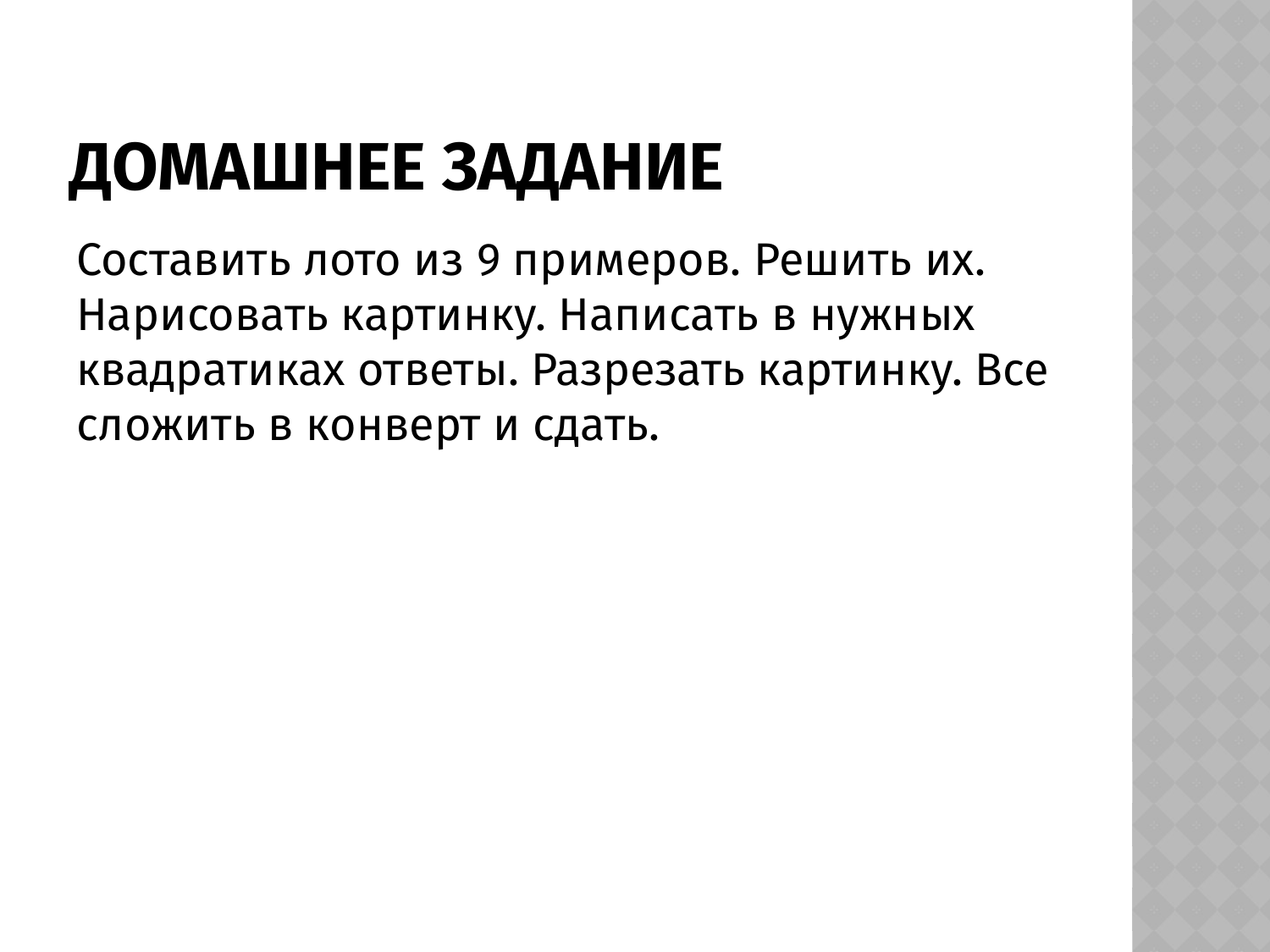

# Домашнее задание
Составить лото из 9 примеров. Решить их. Нарисовать картинку. Написать в нужных квадратиках ответы. Разрезать картинку. Все сложить в конверт и сдать.